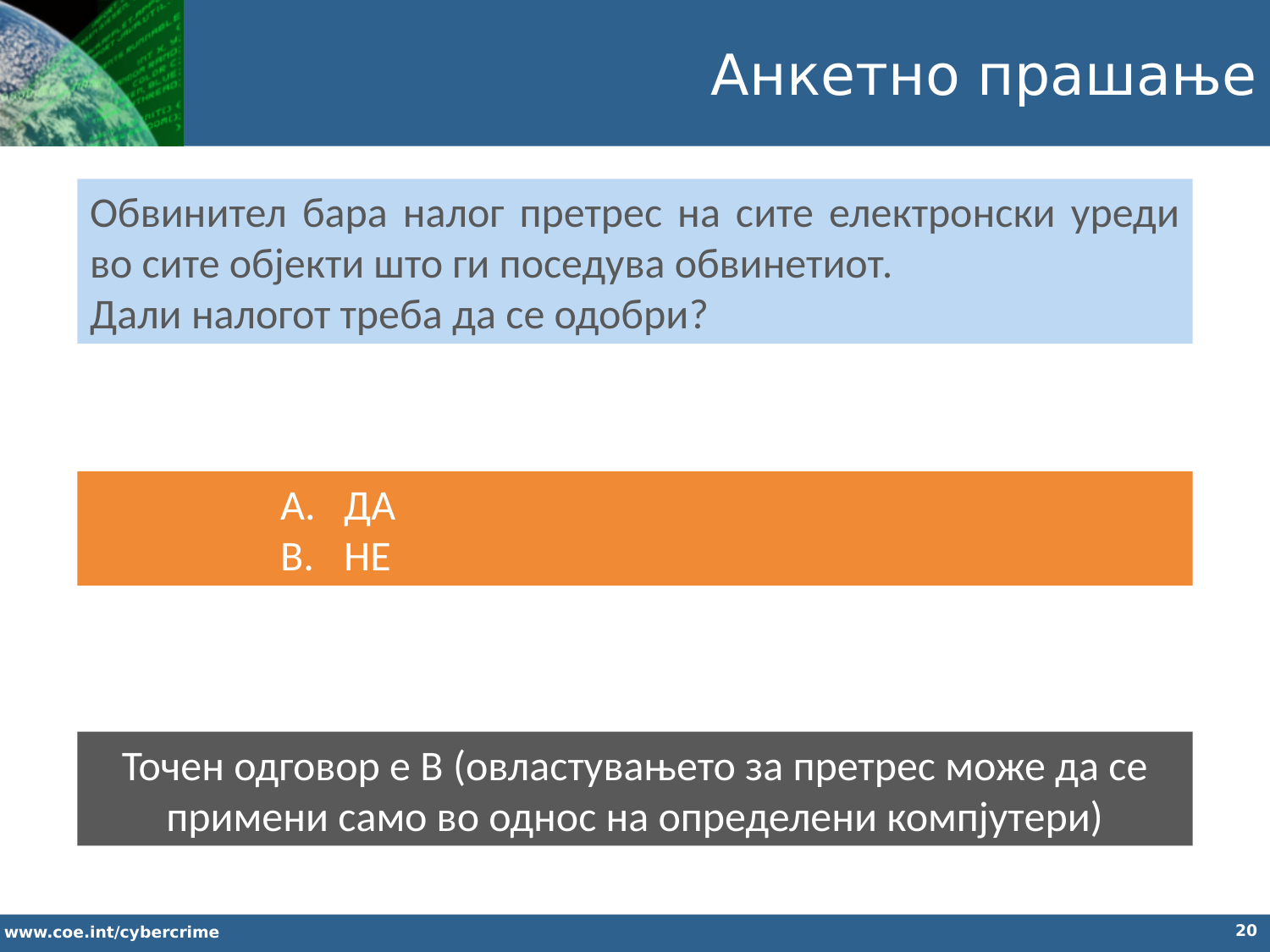

Анкетно прашање
Обвинител бара налог претрес на сите електронски уреди во сите објекти што ги поседува обвинетиот.
Дали налогот треба да се одобри?
ДА
НЕ
Точен одговор е B (овластувањето за претрес може да се примени само во однос на определени компјутери)